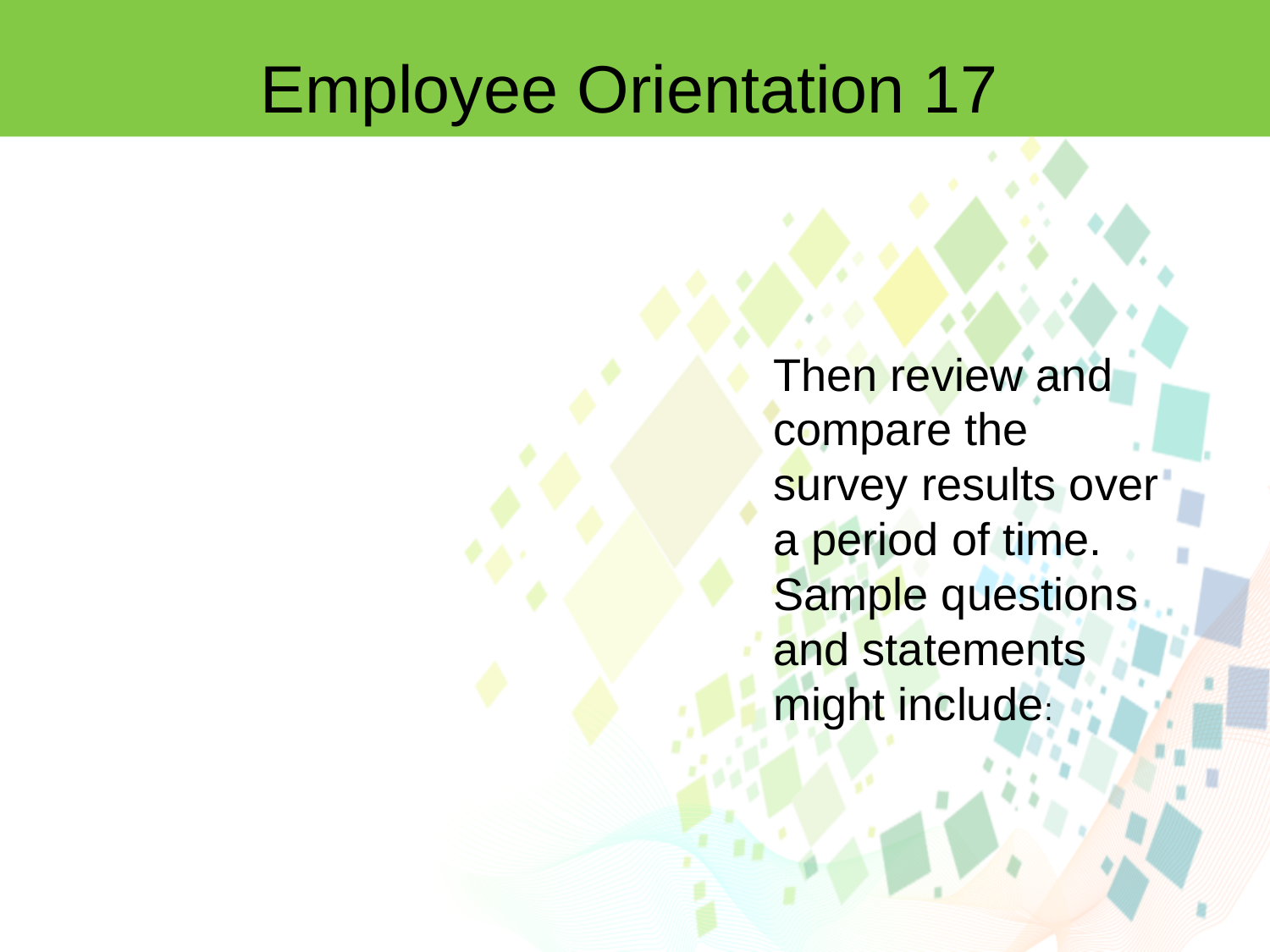

Employee Orientation 17
Then review and compare the survey results over a period of time. Sample questions and statements might include: